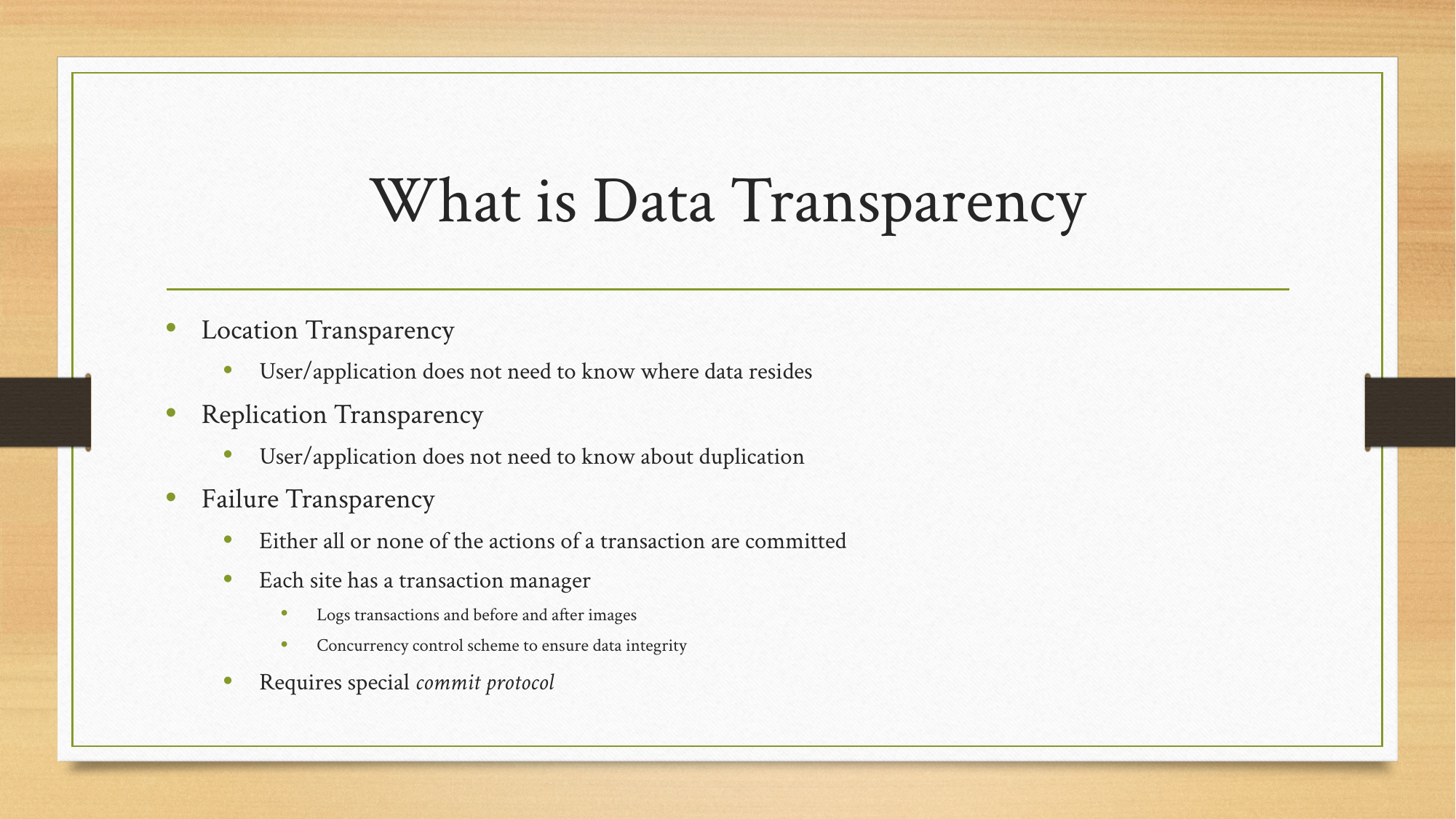

# What is Data Transparency
Location Transparency
User/application does not need to know where data resides
Replication Transparency
User/application does not need to know about duplication
Failure Transparency
Either all or none of the actions of a transaction are committed
Each site has a transaction manager
Logs transactions and before and after images
Concurrency control scheme to ensure data integrity
Requires special commit protocol